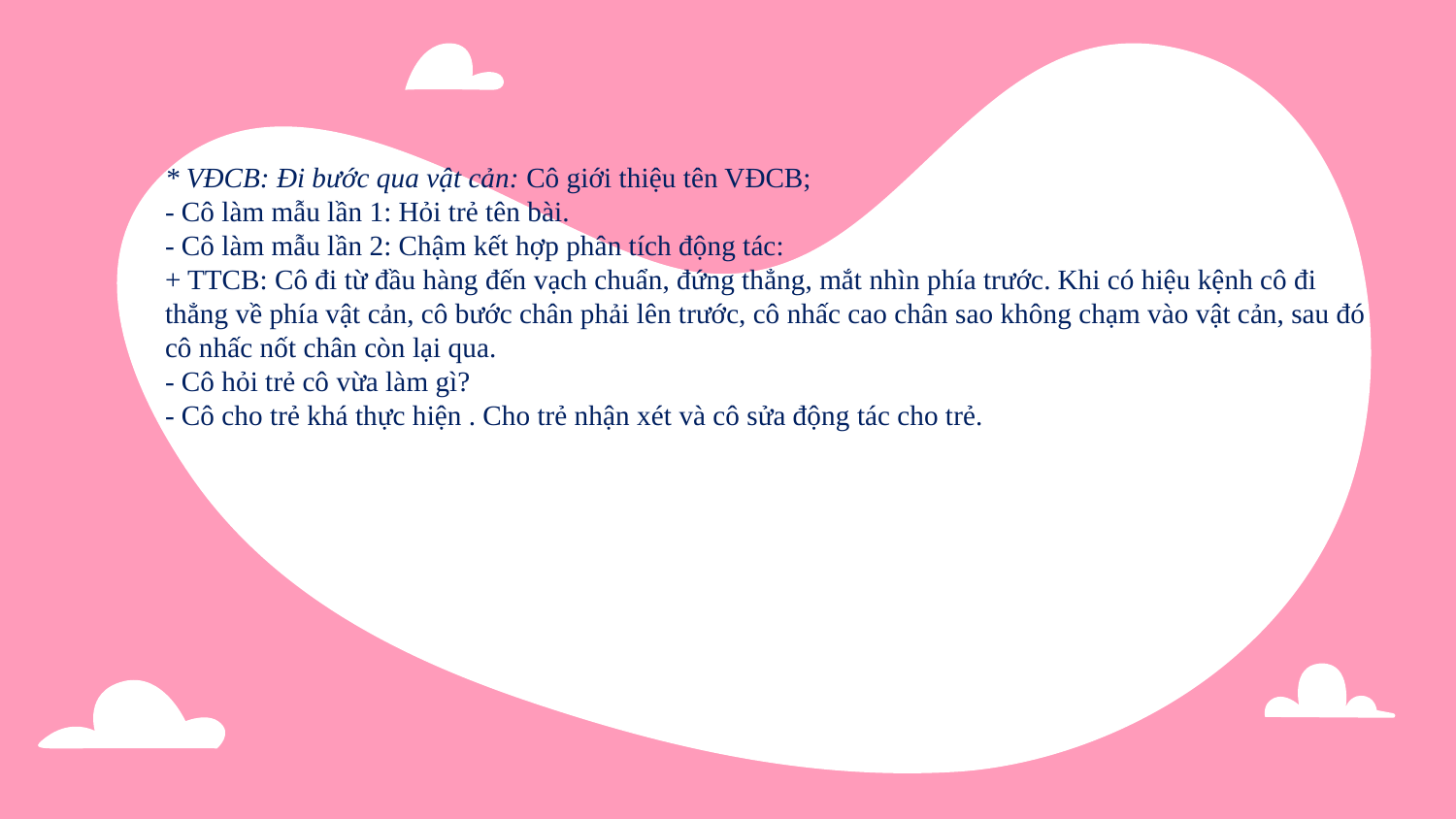

* VĐCB: Đi bước qua vật cản: Cô giới thiệu tên VĐCB;
- Cô làm mẫu lần 1: Hỏi trẻ tên bài.
- Cô làm mẫu lần 2: Chậm kết hợp phân tích động tác:
+ TTCB: Cô đi từ đầu hàng đến vạch chuẩn, đứng thẳng, mắt nhìn phía trước. Khi có hiệu kệnh cô đi thẳng về phía vật cản, cô bước chân phải lên trước, cô nhấc cao chân sao không chạm vào vật cản, sau đó cô nhấc nốt chân còn lại qua.
- Cô hỏi trẻ cô vừa làm gì?
- Cô cho trẻ khá thực hiện . Cho trẻ nhận xét và cô sửa động tác cho trẻ.